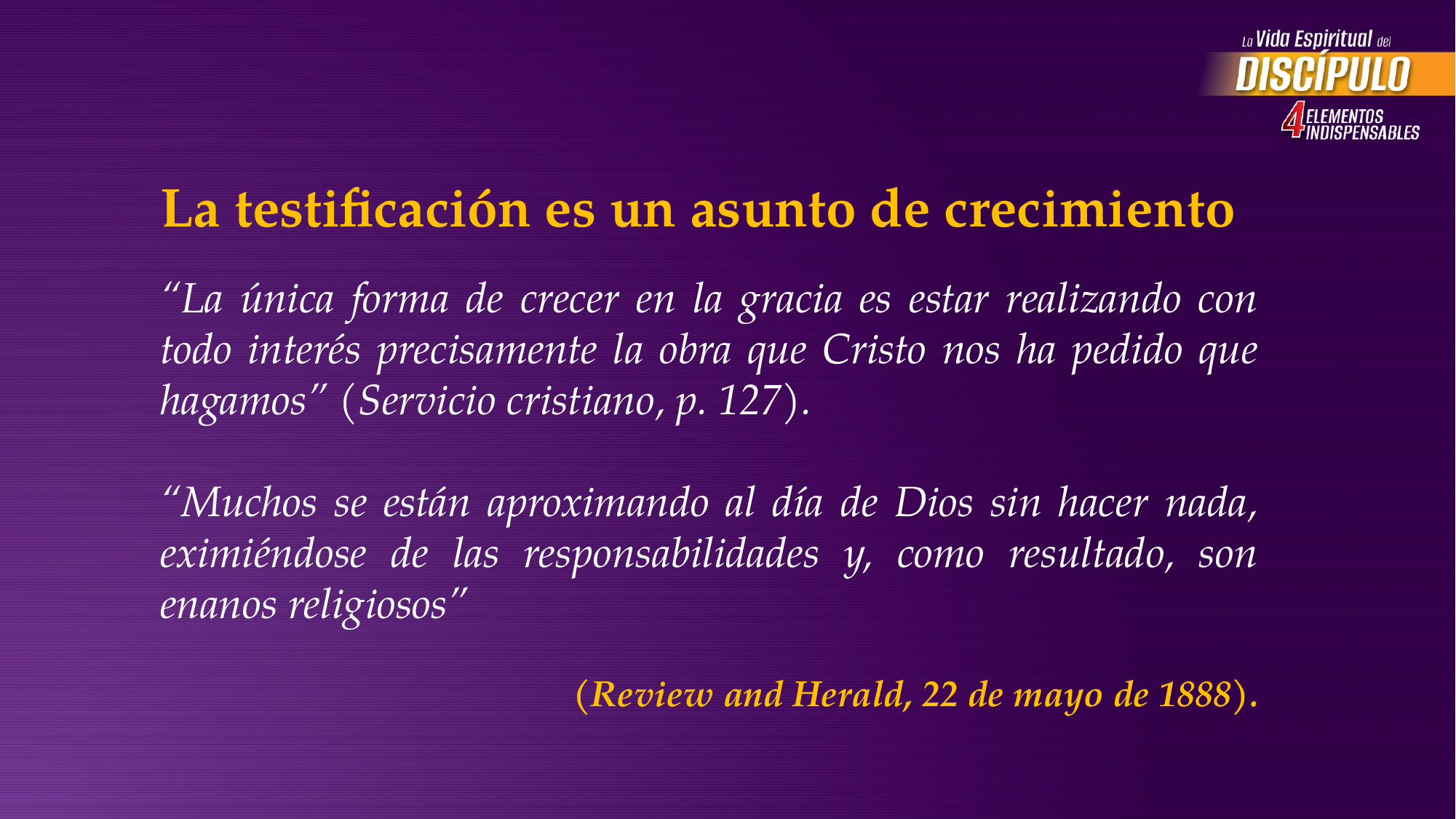

La testificación es un asunto de crecimiento

“La única forma de crecer en la gracia es estar realizando con todo interés precisamente la obra que Cristo nos ha pedido que hagamos” (Servicio cristiano, p. 127).

“Muchos se están aproximando al día de Dios sin hacer nada, eximiéndose de las responsabilidades y, como resultado, son enanos religiosos”

(Review and Herald, 22 de mayo de 1888).